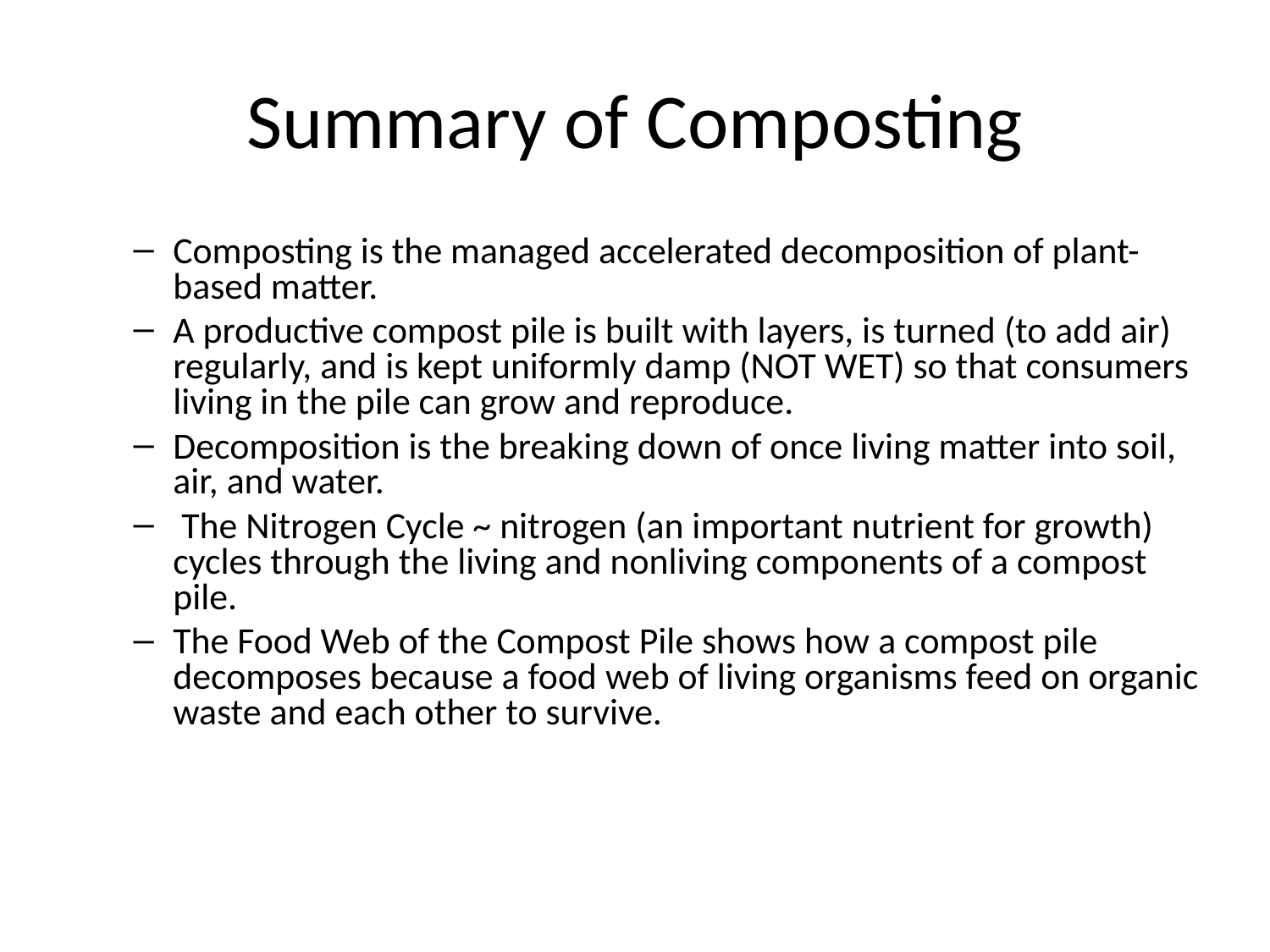

# Summary of Composting

Composting is the managed accelerated decomposition of plant-based matter.
A productive compost pile is built with layers, is turned (to add air) regularly, and is kept uniformly damp (NOT WET) so that consumers living in the pile can grow and reproduce.
Decomposition is the breaking down of once living matter into soil, air, and water.
 The Nitrogen Cycle ~ nitrogen (an important nutrient for growth) cycles through the living and nonliving components of a compost pile.
The Food Web of the Compost Pile shows how a compost pile decomposes because a food web of living organisms feed on organic waste and each other to survive.